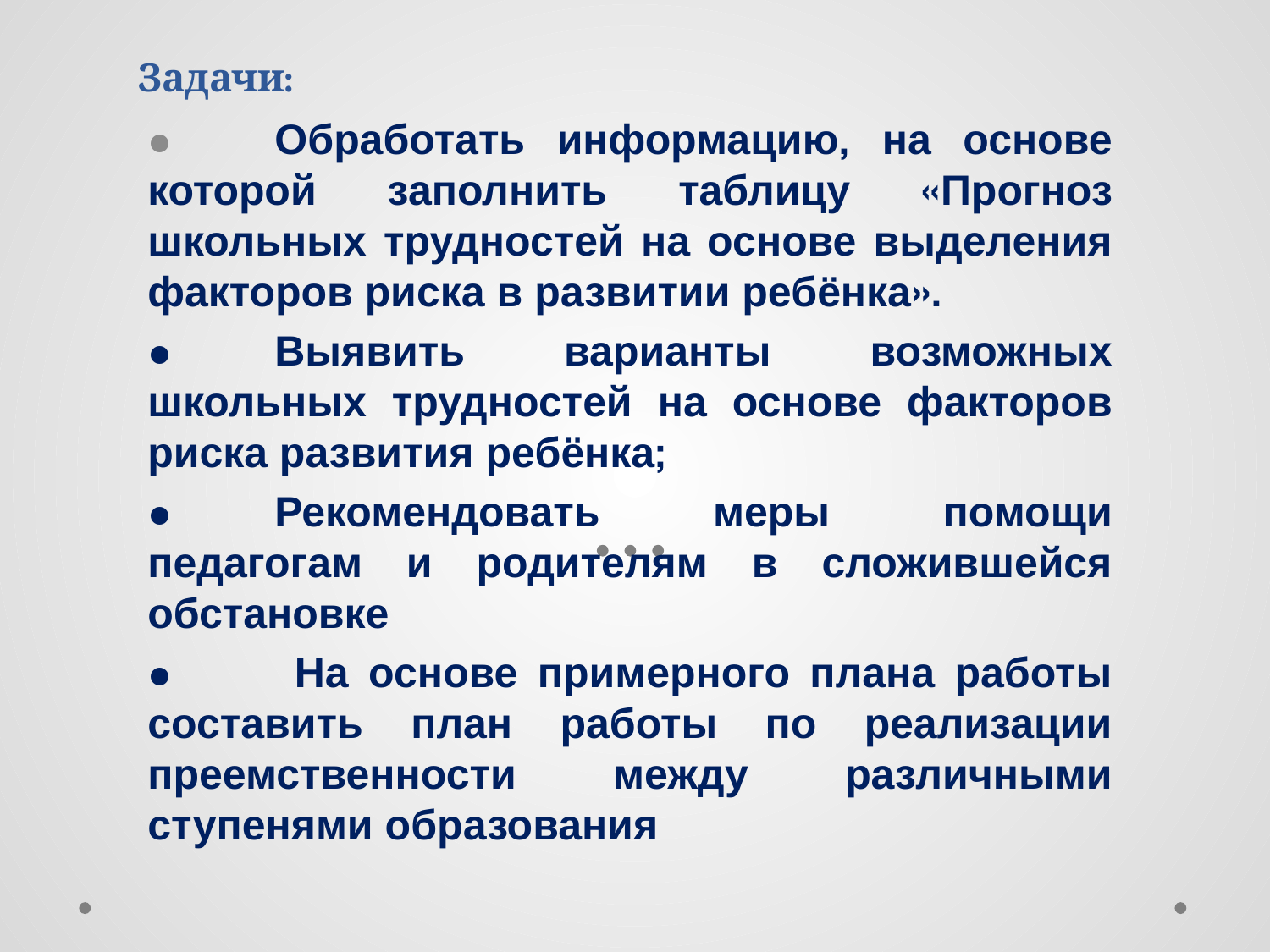

# Задачи:
•	Обработать информацию, на основе которой заполнить таблицу «Прогноз школьных трудностей на основе выделения факторов риска в развитии ребёнка».
•	Выявить варианты возможных школьных трудностей на основе факторов риска развития ребёнка;
•	Рекомендовать меры помощи педагогам и родителям в сложившейся обстановке
•	 На основе примерного плана работы составить план работы по реализации преемственности между различными ступенями образования